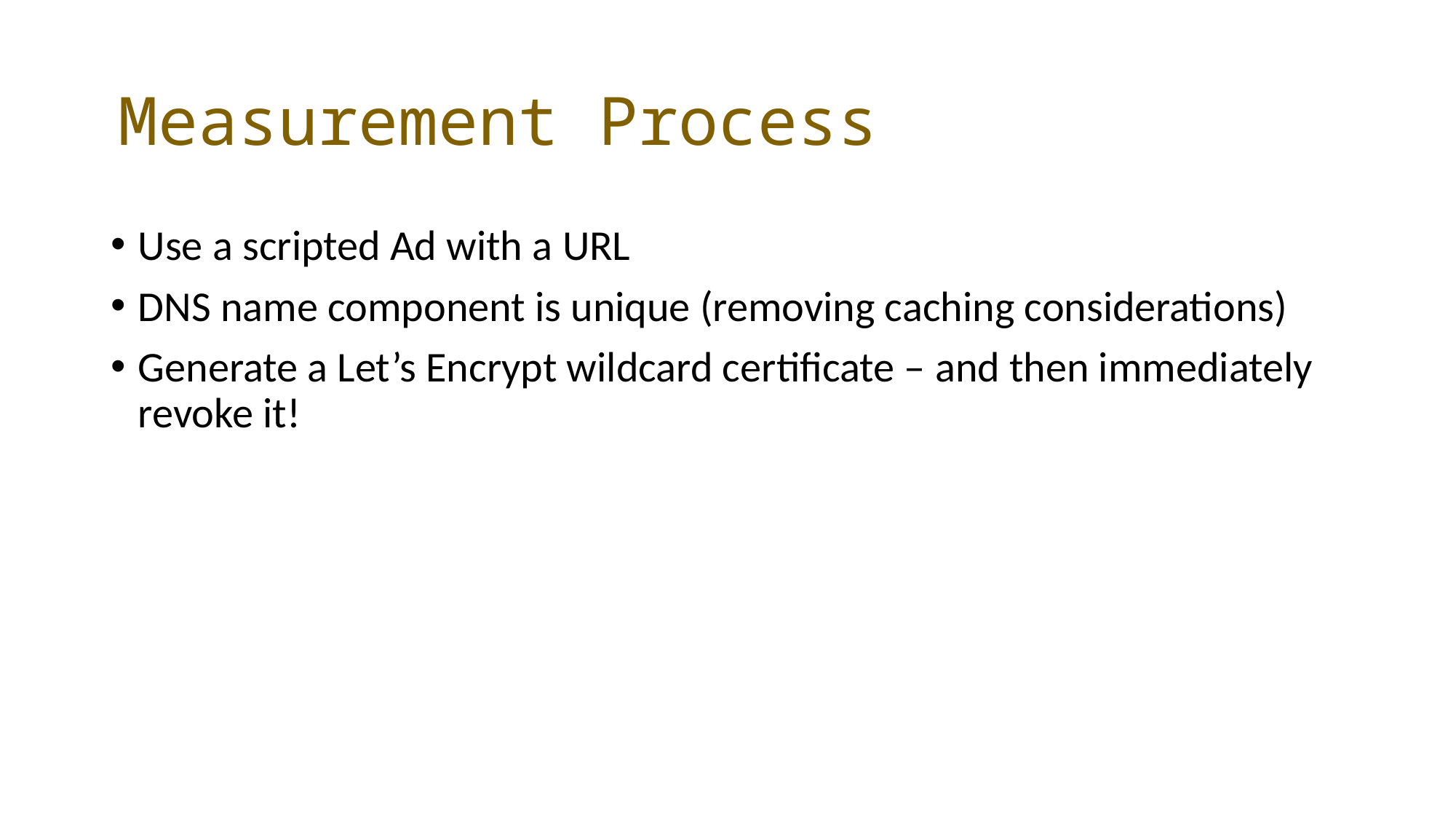

# Measurement Process
Use a scripted Ad with a URL
DNS name component is unique (removing caching considerations)
Generate a Let’s Encrypt wildcard certificate – and then immediately revoke it!